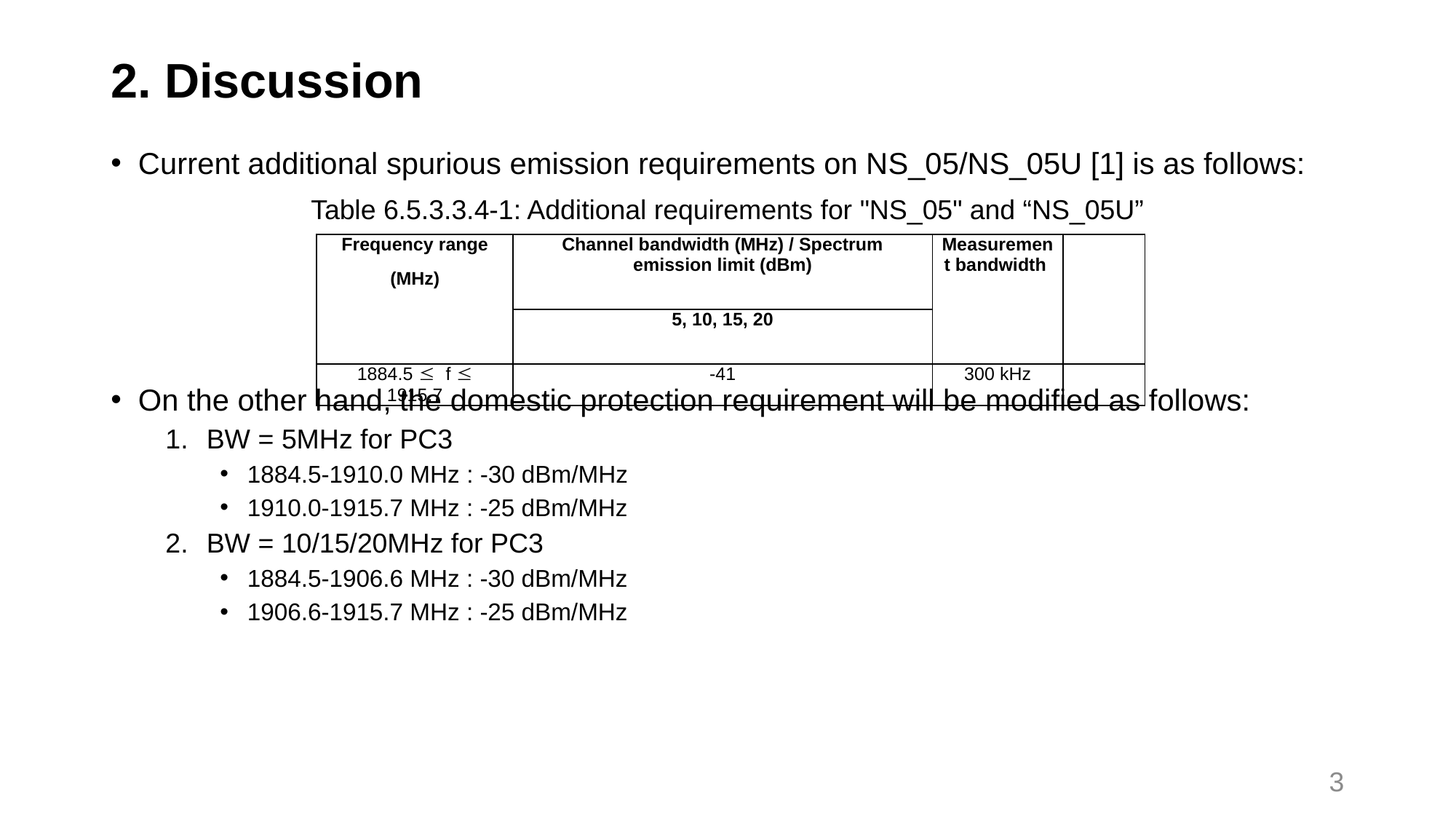

# 2. Discussion
Current additional spurious emission requirements on NS_05/NS_05U [1] is as follows:
Table 6.5.3.3.4-1: Additional requirements for "NS_05" and “NS_05U”

On the other hand, the domestic protection requirement will be modified as follows:
BW = 5MHz for PC3
1884.5-1910.0 MHz : -30 dBm/MHz
1910.0-1915.7 MHz : -25 dBm/MHz
BW = 10/15/20MHz for PC3
1884.5-1906.6 MHz : -30 dBm/MHz
1906.6-1915.7 MHz : -25 dBm/MHz

| Frequency range (MHz) | Channel bandwidth (MHz) / Spectrum emission limit (dBm) | Measurement bandwidth |  |
| --- | --- | --- | --- |
|  | 5, 10, 15, 20 |  |  |
| 1884.5 ≤ f ≤ 1915.7 | -41 | 300 kHz |  |
3